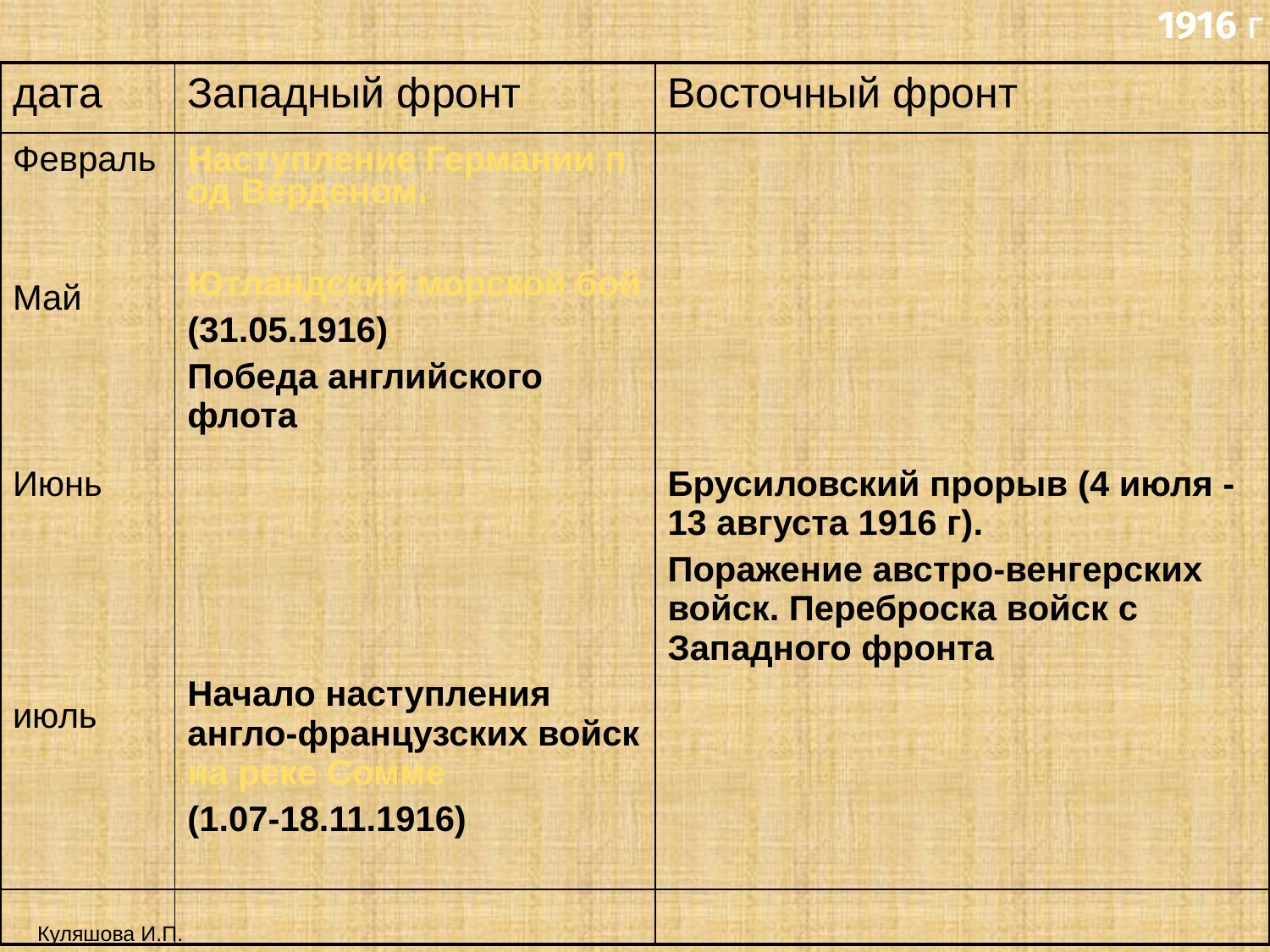

1916 г
| дата | Западный фронт | Восточный фронт |
| --- | --- | --- |
| Февраль Май Июнь июль | Наступление Германии под Верденом. Ютландский морской бой (31.05.1916) Победа английского флота Начало наступления англо-французских войск на реке Сомме (1.07-18.11.1916) | Брусиловский прорыв (4 июля -13 августа 1916 г). Поражение австро-венгерских войск. Переброска войск с Западного фронта |
|  |  |  |
Куляшова И.П.